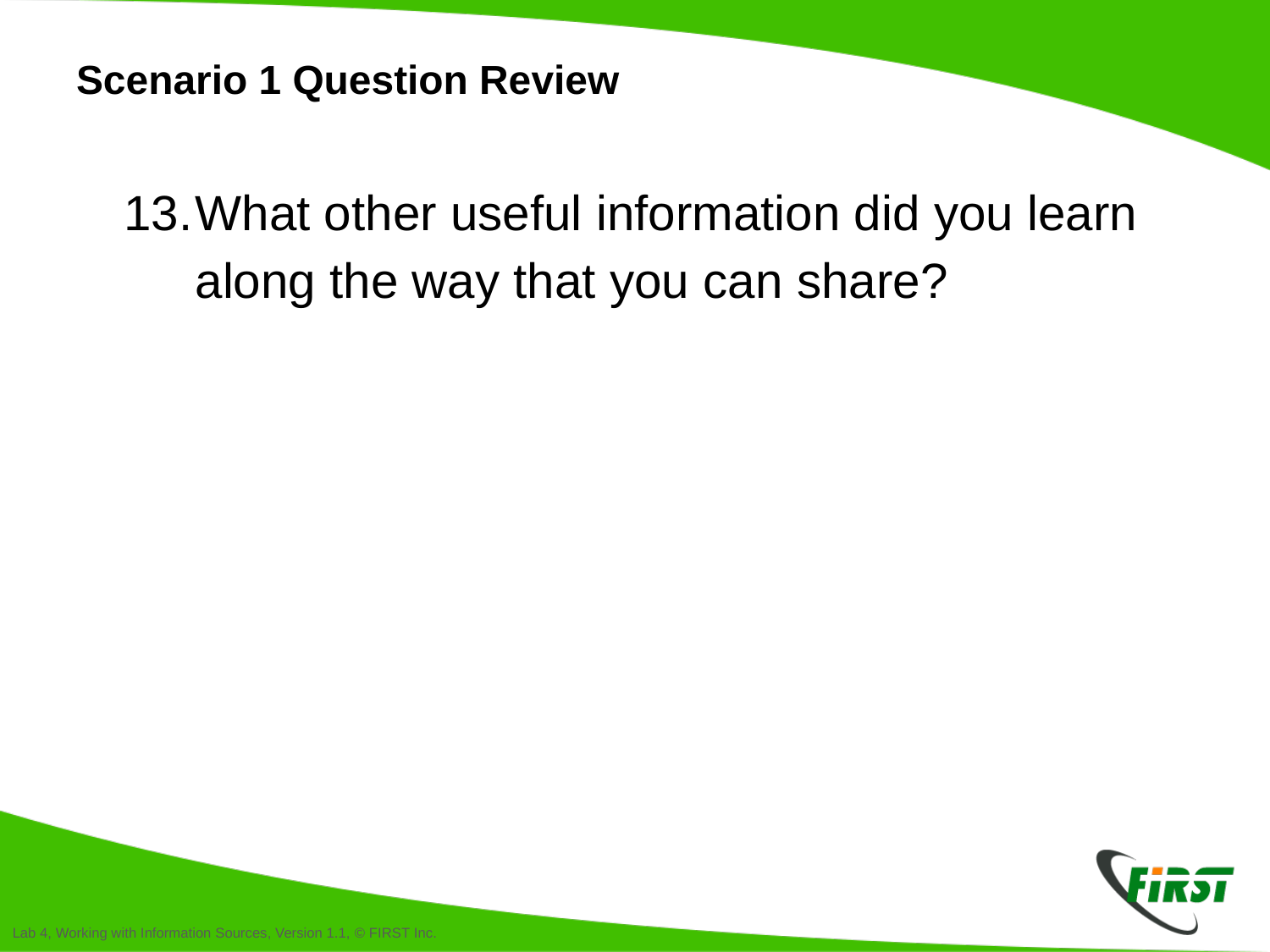

# Scenario 1 Question Review
What other useful information did you learn along the way that you can share?